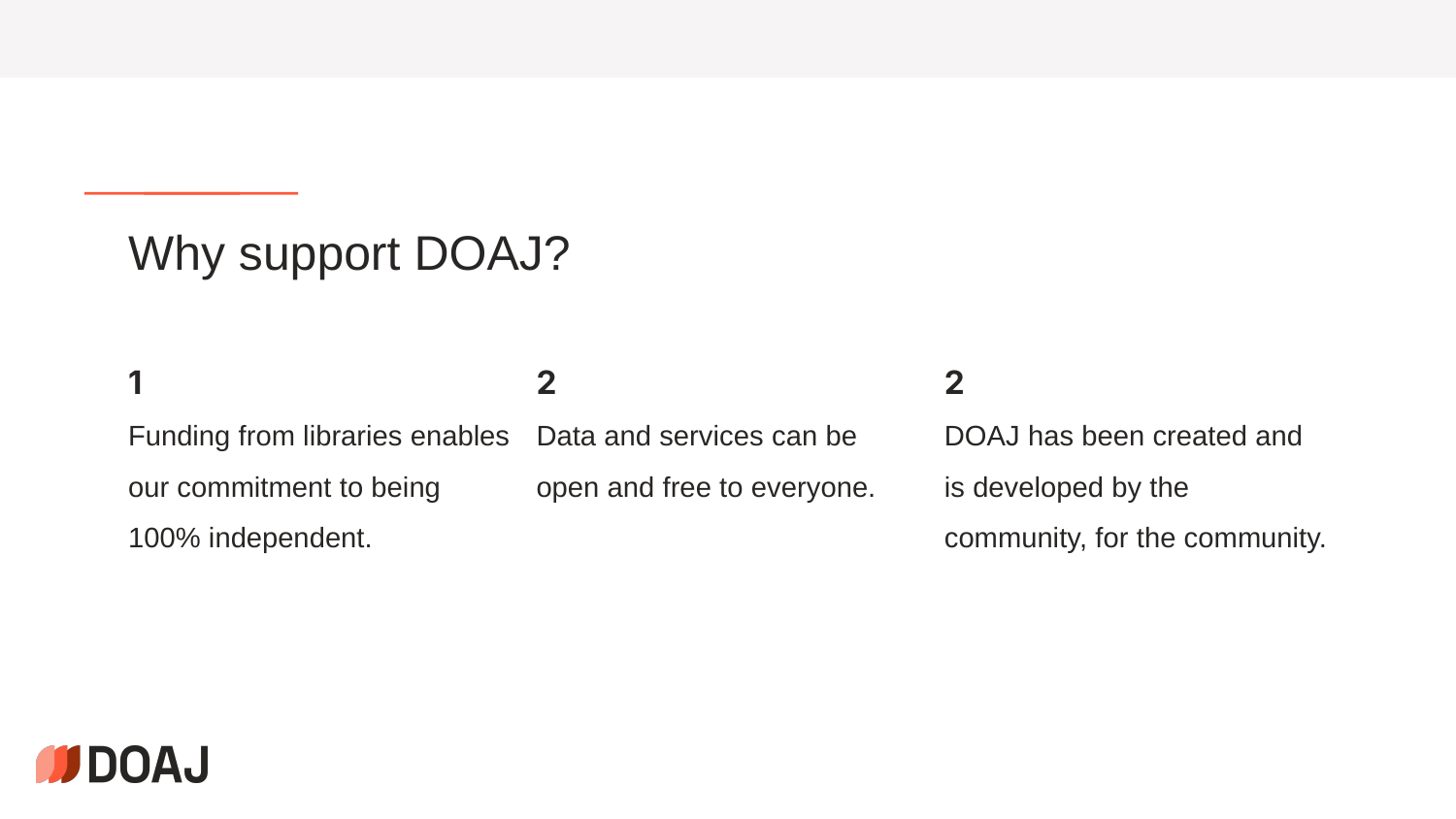

# Why support DOAJ?
1
Funding from libraries enables our commitment to being 100% independent.

2
Data and services can be open and free to everyone.
2
DOAJ has been created and is developed by the community, for the community.